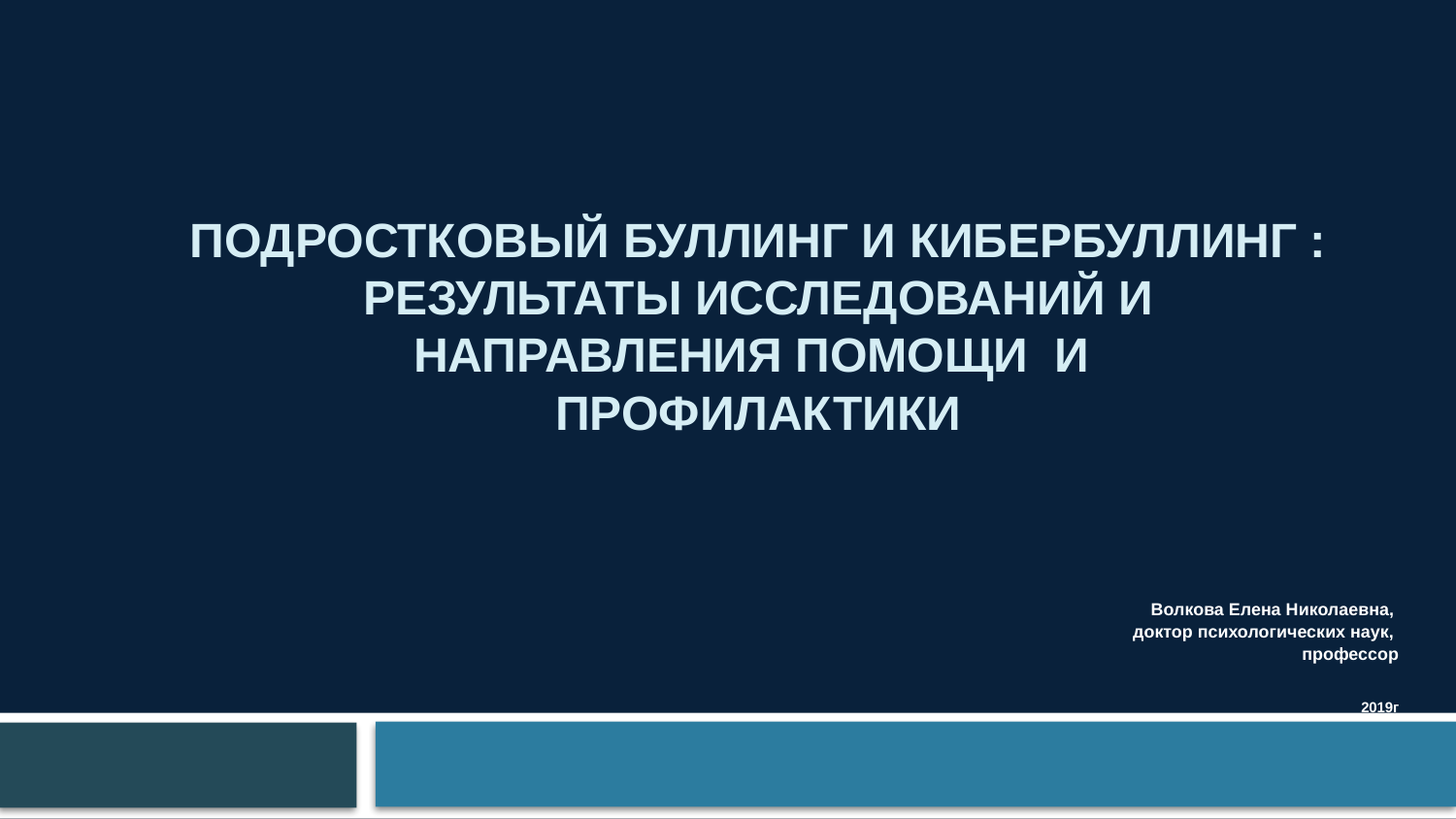

# Подростковый буллинг и кибербуллинг : результаты исследований и направления помощи  и профилактики
Волкова Елена Николаевна,
доктор психологических наук,
профессор

2019г